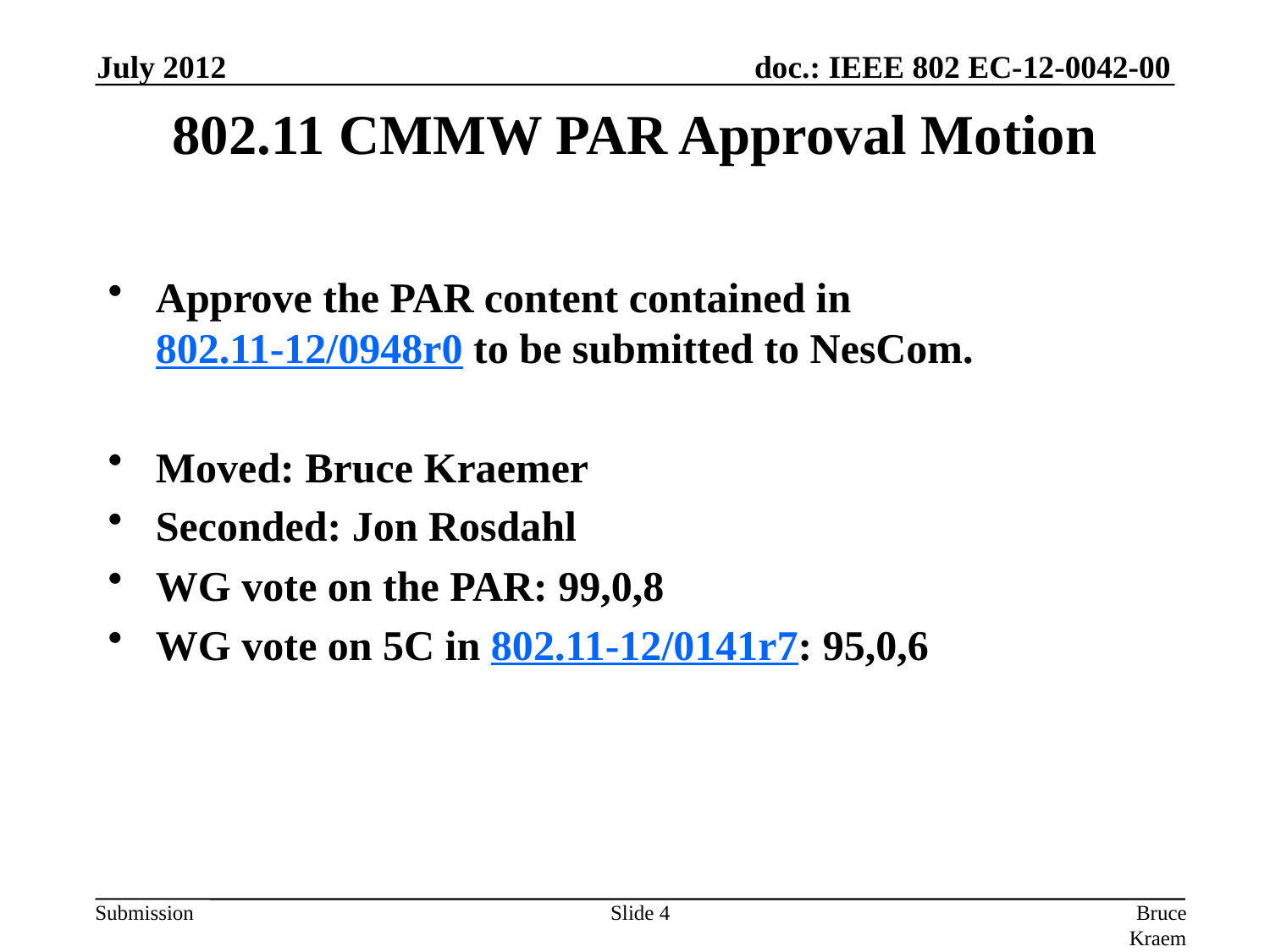

July 2012
# 802.11 CMMW PAR Approval Motion
Approve the PAR content contained in 802.11-12/0948r0 to be submitted to NesCom.

Moved: Bruce Kraemer
Seconded: Jon Rosdahl
WG vote on the PAR: 99,0,8
WG vote on 5C in 802.11-12/0141r7: 95,0,6

Slide 4
Bruce Kraemer,  Marvell